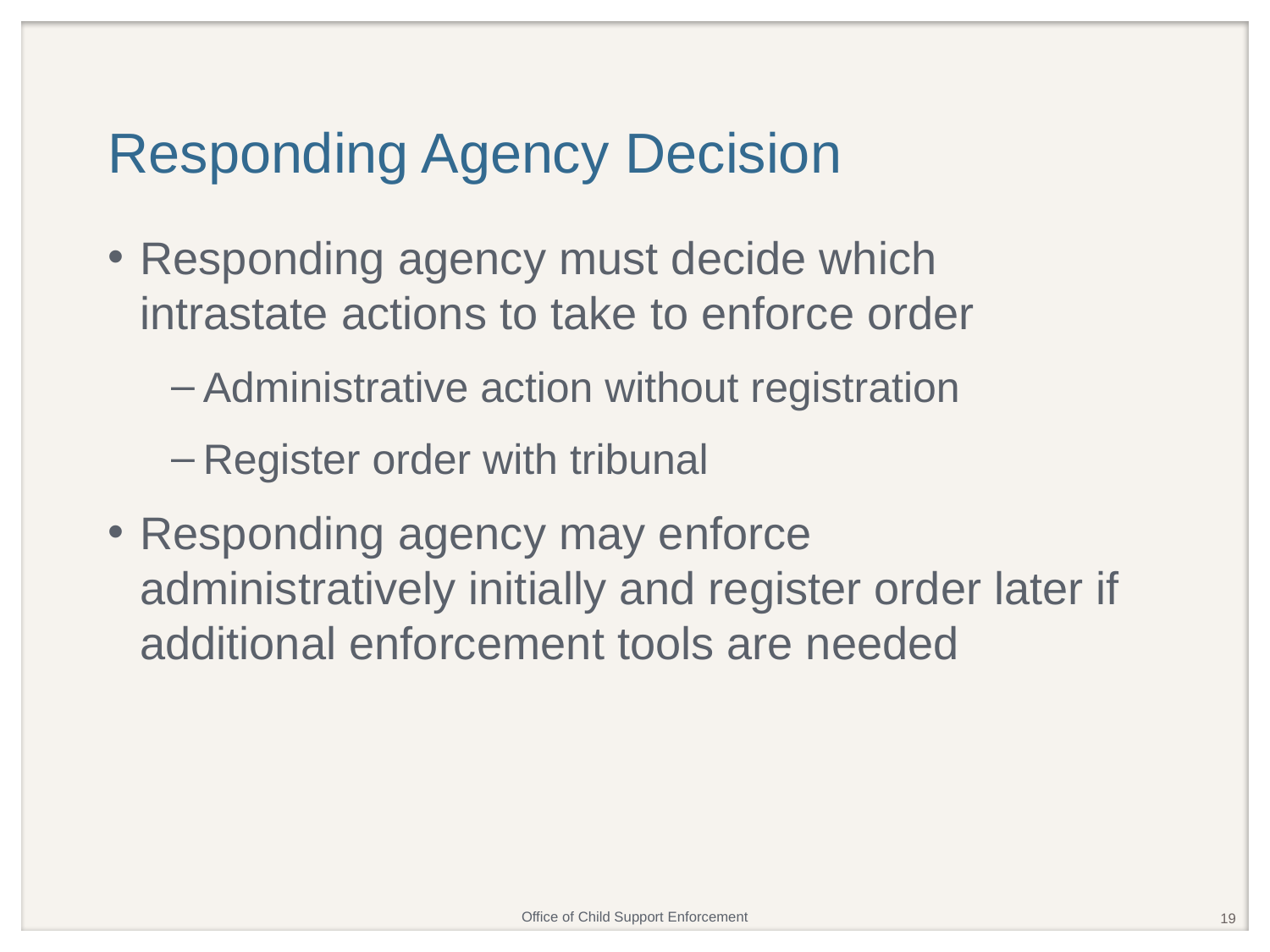

# Responding Agency Decision
Responding agency must decide which intrastate actions to take to enforce order
Administrative action without registration
Register order with tribunal
Responding agency may enforce administratively initially and register order later if additional enforcement tools are needed
19